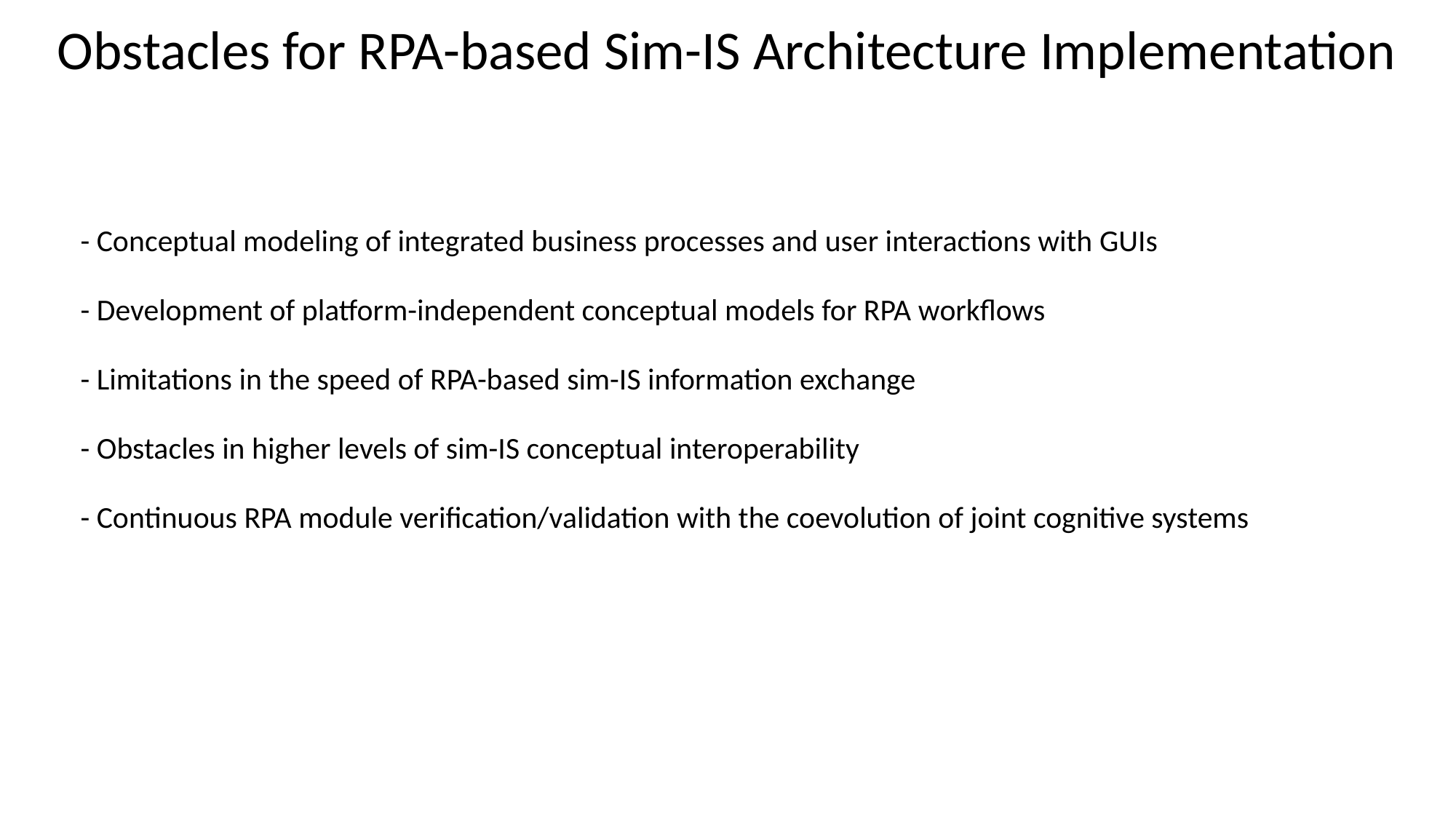

# Obstacles for RPA-based Sim-IS Architecture Implementation
	- Conceptual modeling of integrated business processes and user interactions with GUIs
	- Development of platform-independent conceptual models for RPA workflows
	- Limitations in the speed of RPA-based sim-IS information exchange
	- Obstacles in higher levels of sim-IS conceptual interoperability
	- Continuous RPA module verification/validation with the coevolution of joint cognitive systems